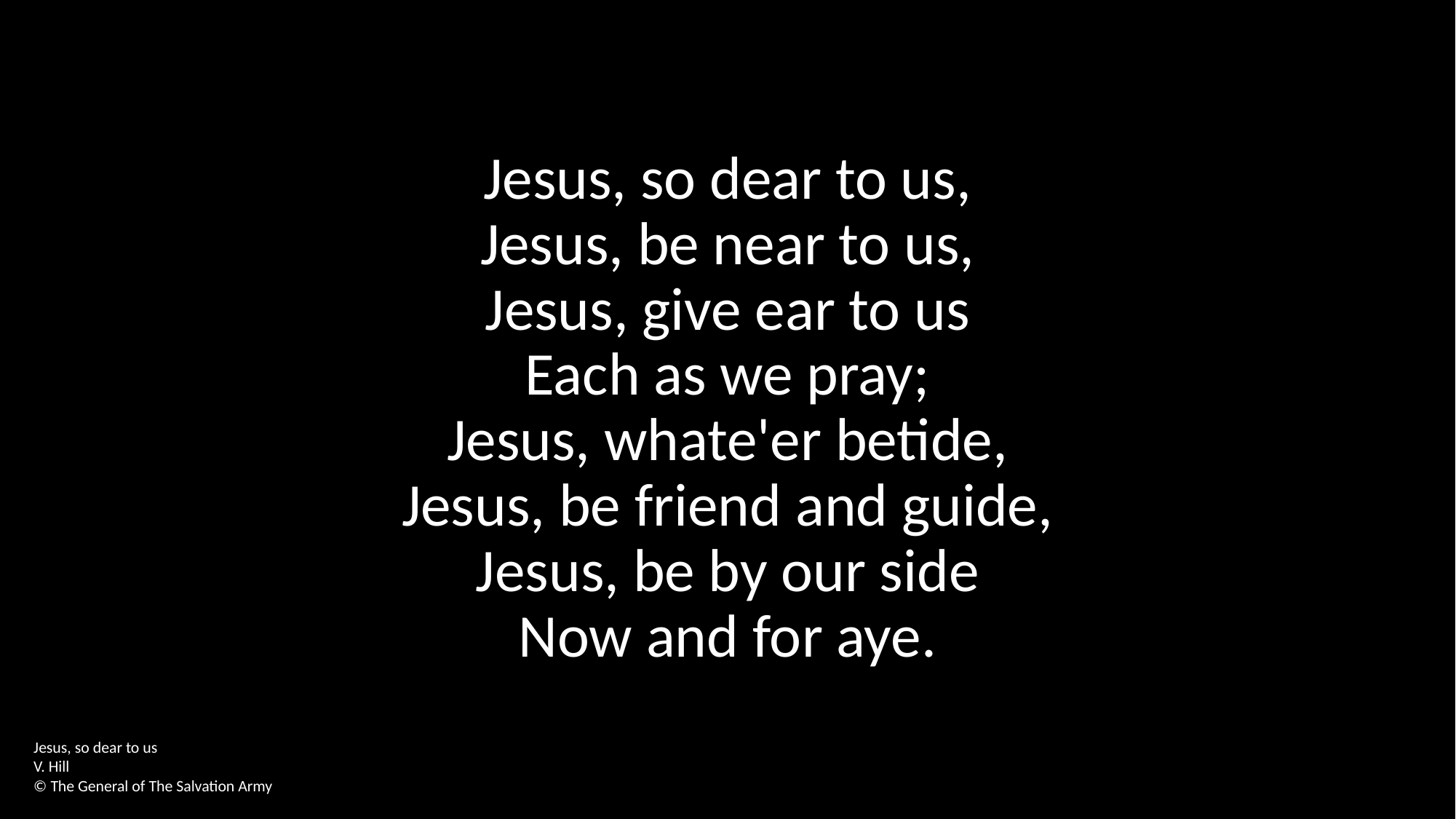

Jesus, so dear to us,
Jesus, be near to us,
Jesus, give ear to us
Each as we pray;
Jesus, whate'er betide,
Jesus, be friend and guide,
Jesus, be by our side
Now and for aye.
Jesus, so dear to us
V. Hill
© The General of The Salvation Army